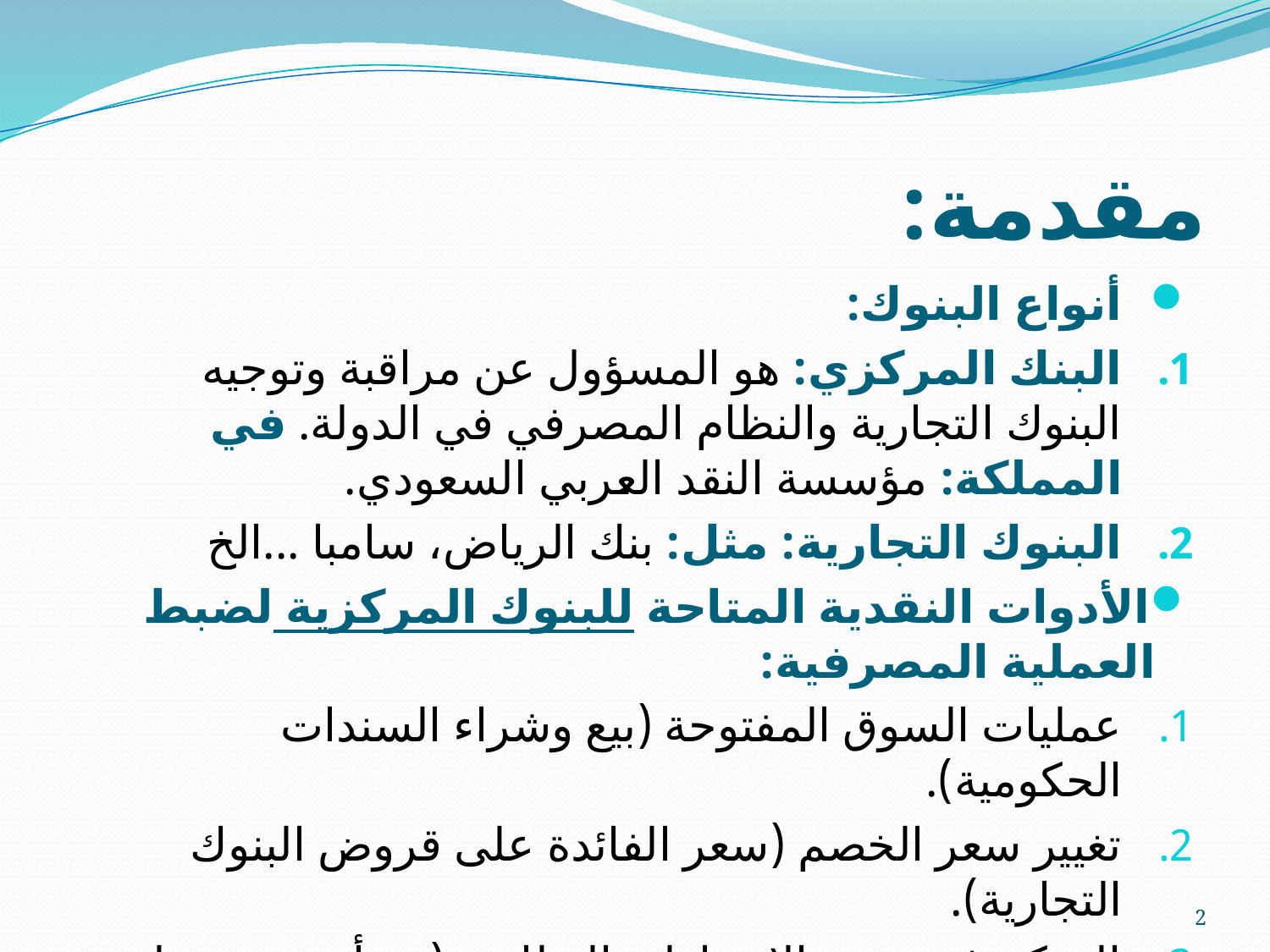

# مقدمة:
أنواع البنوك:
البنك المركزي: هو المسؤول عن مراقبة وتوجيه البنوك التجارية والنظام المصرفي في الدولة. في المملكة: مؤسسة النقد العربي السعودي.
البنوك التجارية: مثل: بنك الرياض، سامبا ...الخ
الأدوات النقدية المتاحة للبنوك المركزية لضبط العملية المصرفية:
عمليات السوق المفتوحة (بيع وشراء السندات الحكومية).
تغيير سعر الخصم (سعر الفائدة على قروض البنوك التجارية).
التحكم في نسبة الاحتياطي النظامي (حد أدنى يحتفظ به لمواجهة المصاعب).
2